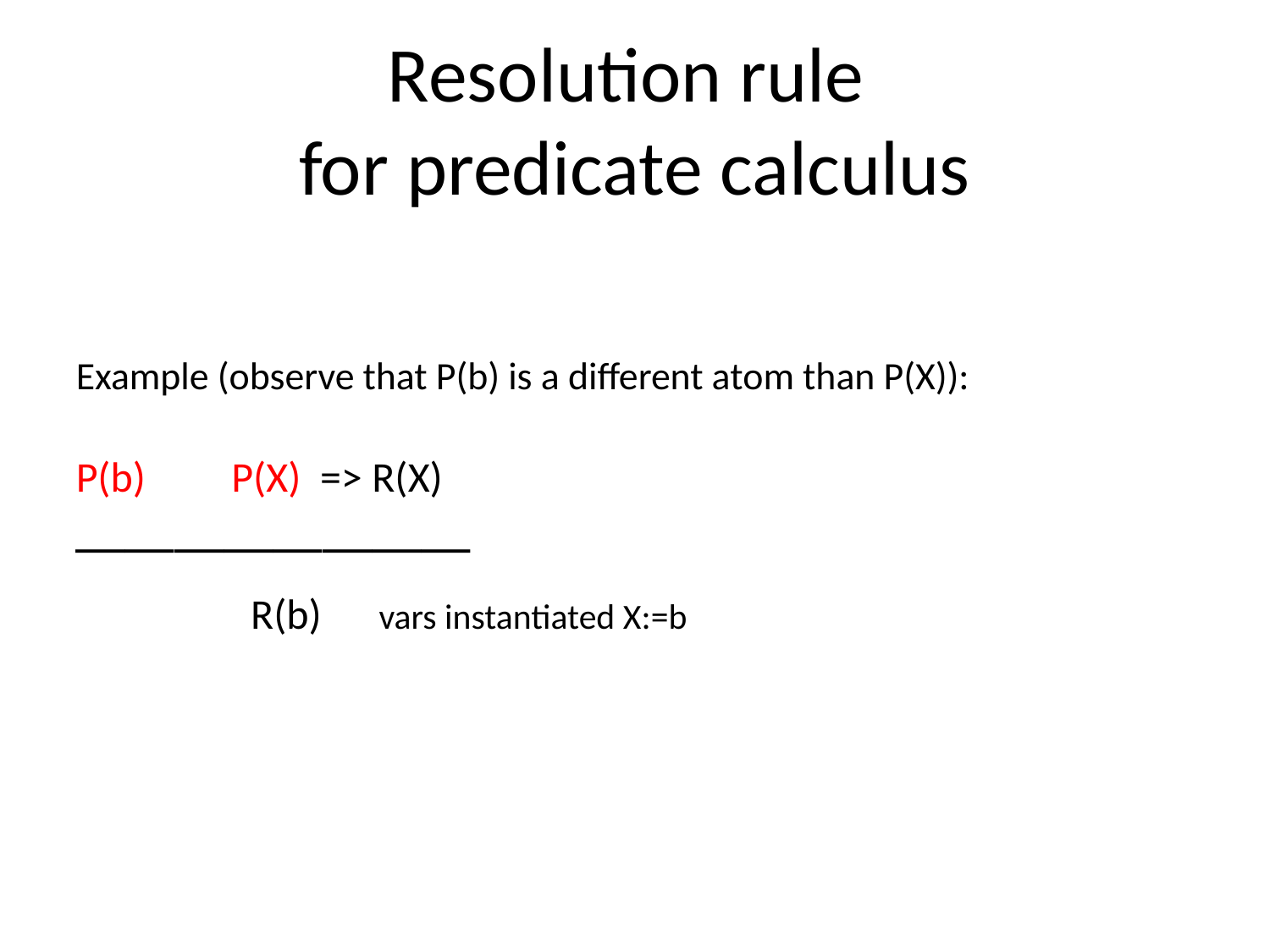

Resolution rule
for predicate calculus

Example (observe that P(b) is a different atom than P(X)):

P(b)         P(X)  => R(X)
————————
		R(b)      vars instantiated X:=b